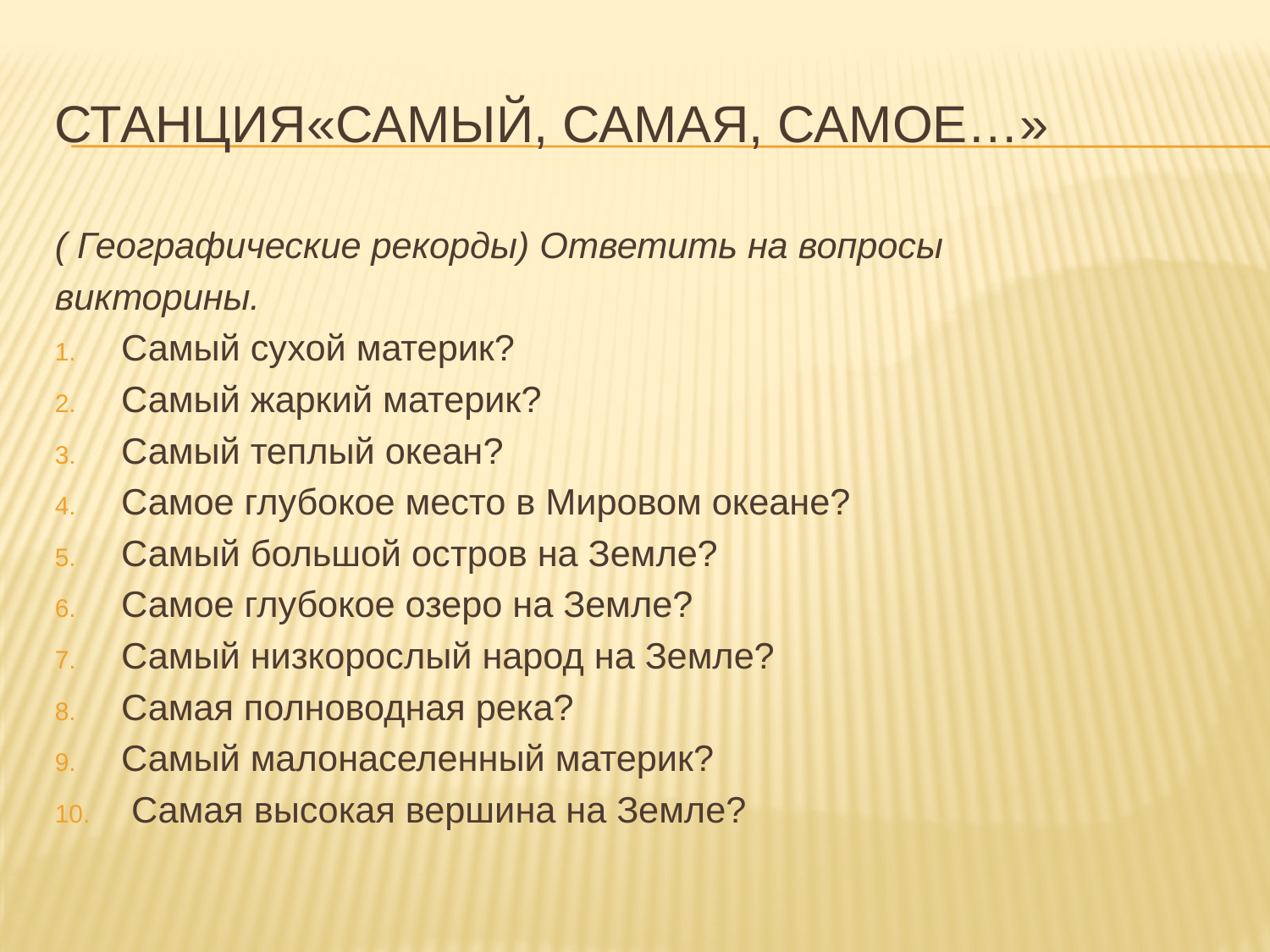

# Станция«Самый, самая, самое…»
( Географические рекорды) Ответить на вопросы
викторины.
Самый сухой материк?
Самый жаркий материк?
Самый теплый океан?
Самое глубокое место в Мировом океане?
Самый большой остров на Земле?
Самое глубокое озеро на Земле?
Самый низкорослый народ на Земле?
Самая полноводная река?
Самый малонаселенный материк?
 Самая высокая вершина на Земле?